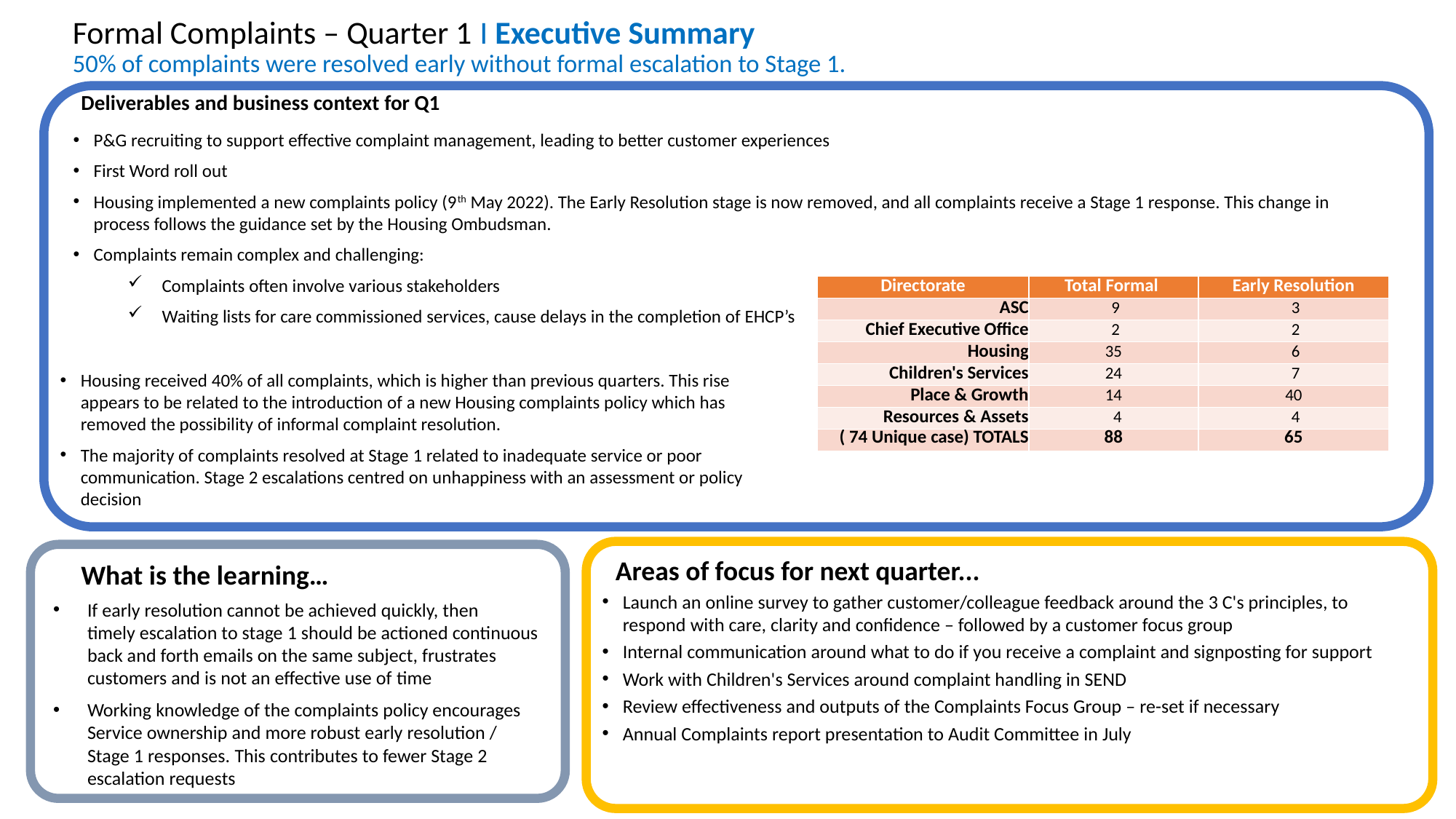

# Formal Complaints – Quarter 1 I Executive Summary 50% of complaints were resolved early without formal escalation to Stage 1.
Deliverables and business context for Q1

P&G recruiting to support effective complaint management, leading to better customer experiences
First Word roll out
Housing implemented a new complaints policy (9th May 2022). The Early Resolution stage is now removed, and all complaints receive a Stage 1 response. This change in process follows the guidance set by the Housing Ombudsman.
Complaints remain complex and challenging:
Complaints often involve various stakeholders
Waiting lists for care commissioned services, cause delays in the completion of EHCP’s

| Directorate​ | Total Formal ​ | Early Resolution |
| --- | --- | --- |
| ASC​ | 9 | 3 |
| Chief Executive Office​ | 2 | 2 |
| Housing | 35 | 6 |
| Children's Services | 24 | 7 |
| Place & Growth​ | 14 | 40 |
| Resources & Assets​ | 4 | 4 |
| ( 74 Unique case) TOTALS | 88 | 65 |
Housing received 40% of all complaints, which is higher than previous quarters. This rise appears to be related to the introduction of a new Housing complaints policy which has removed the possibility of informal complaint resolution.
The majority of complaints resolved at Stage 1 related to inadequate service or poor communication. Stage 2 escalations centred on unhappiness with an assessment or policy decision

Areas of focus for next quarter...
What is the learning…
Launch an online survey to gather customer/colleague feedback around the 3 C's principles, to respond with care, clarity and confidence – followed by a customer focus group
Internal communication around what to do if you receive a complaint and signposting for support
Work with Children's Services around complaint handling in SEND
Review effectiveness and outputs of the Complaints Focus Group – re-set if necessary
Annual Complaints report presentation to Audit Committee in July
If early resolution cannot be achieved quickly, then timely escalation to stage 1 should be actioned continuous back and forth emails on the same subject, frustrates customers and is not an effective use of time
Working knowledge of the complaints policy encourages Service ownership and more robust early resolution / Stage 1 responses. This contributes to fewer Stage 2 escalation requests